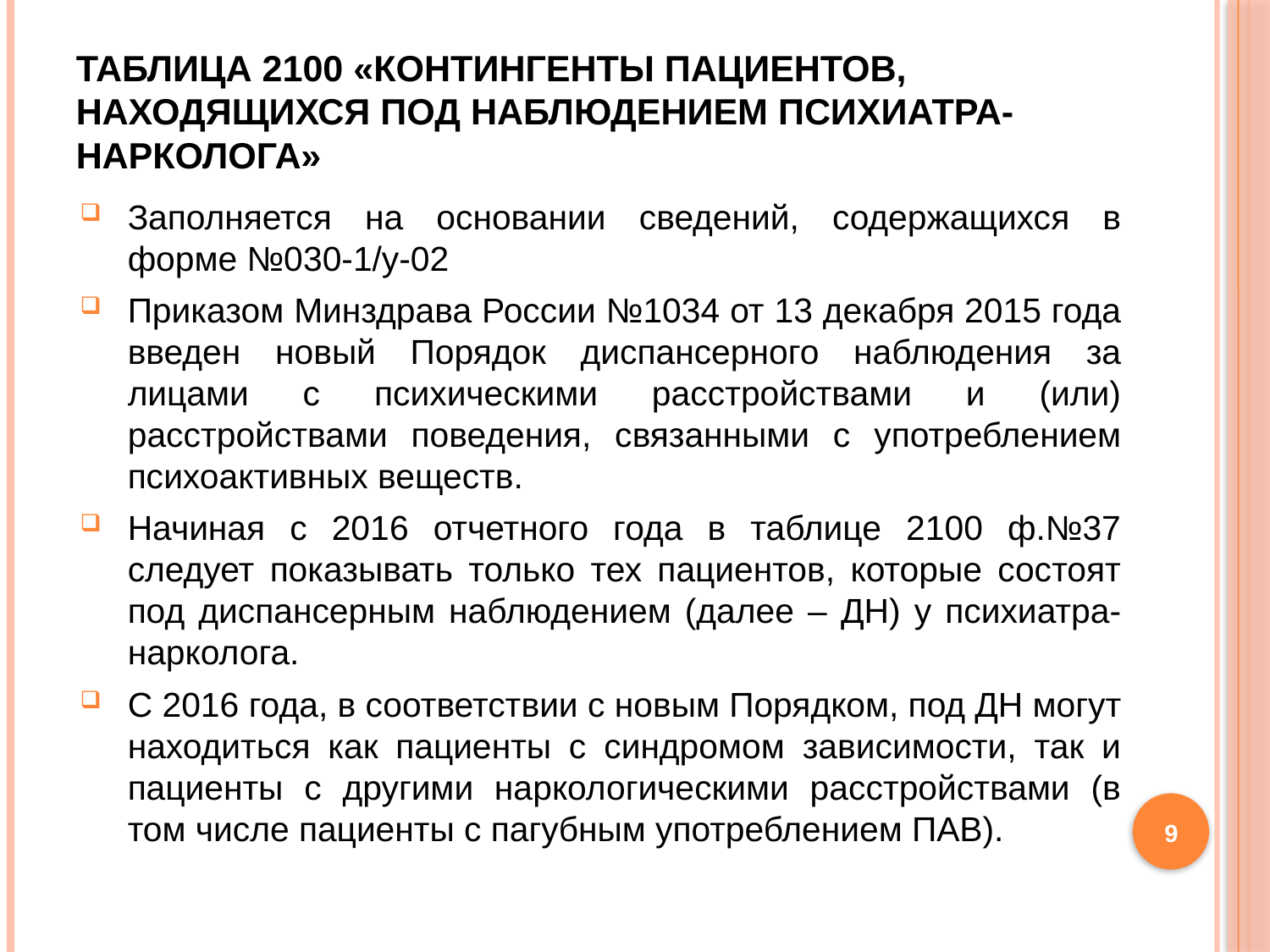

# Таблица 2100 «Контингенты пациентов, находящихся под наблюдением психиатра-нарколога»
Заполняется на основании сведений, содержащихся в форме №030-1/у-02
Приказом Минздрава России №1034 от 13 декабря 2015 года введен новый Порядок диспансерного наблюдения за лицами с психическими расстройствами и (или) расстройствами поведения, связанными с употреблением психоактивных веществ.
Начиная с 2016 отчетного года в таблице 2100 ф.№37 следует показывать только тех пациентов, которые состоят под диспансерным наблюдением (далее – ДН) у психиатра-нарколога.
С 2016 года, в соответствии с новым Порядком, под ДН могут находиться как пациенты с синдромом зависимости, так и пациенты с другими наркологическими расстройствами (в том числе пациенты с пагубным употреблением ПАВ).
9